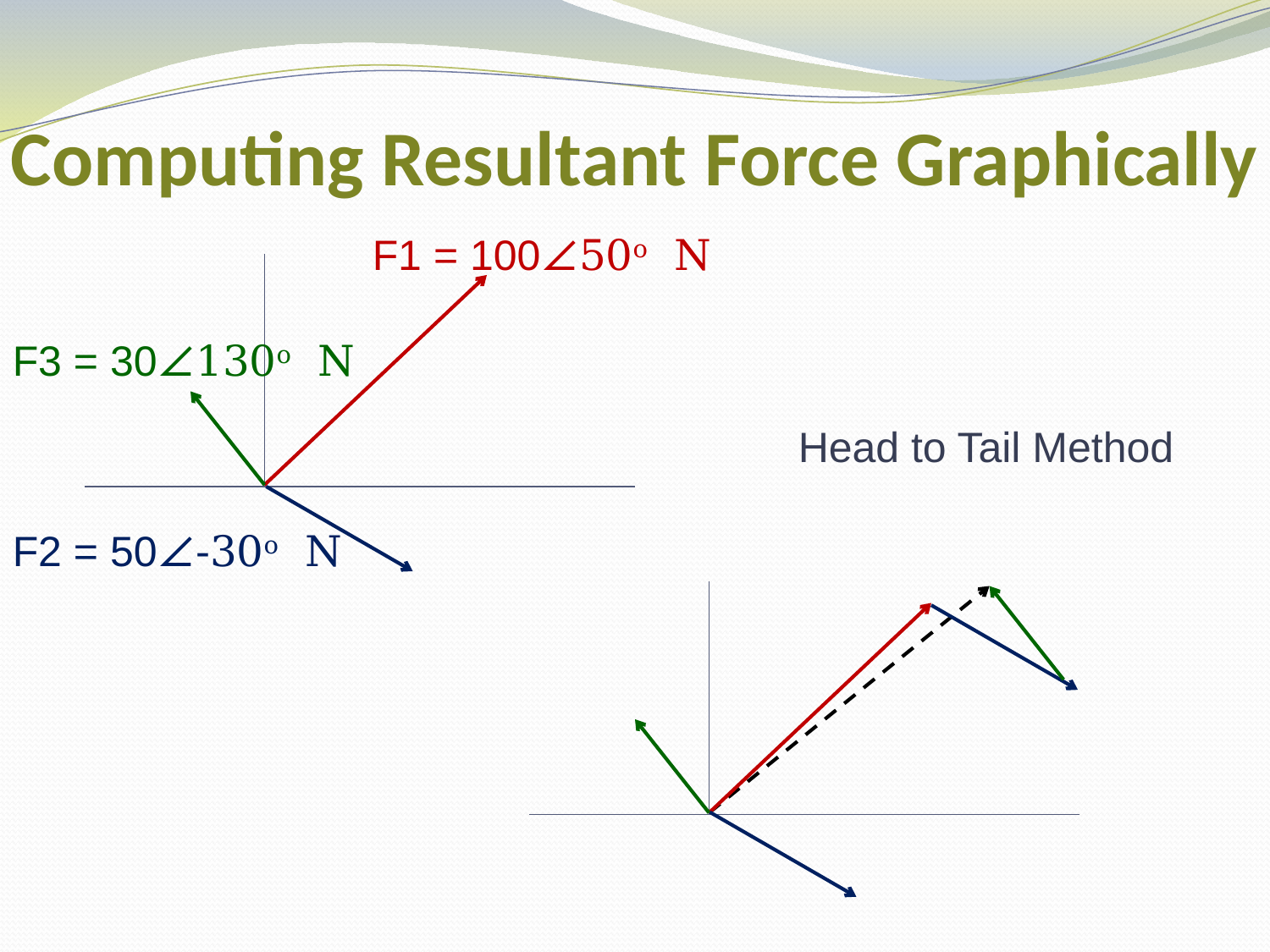

# Computing Resultant Force Graphically
F1 = 100∠50o  N
F3 = 30∠130o  N
Head to Tail Method
F2 = 50∠-30o  N